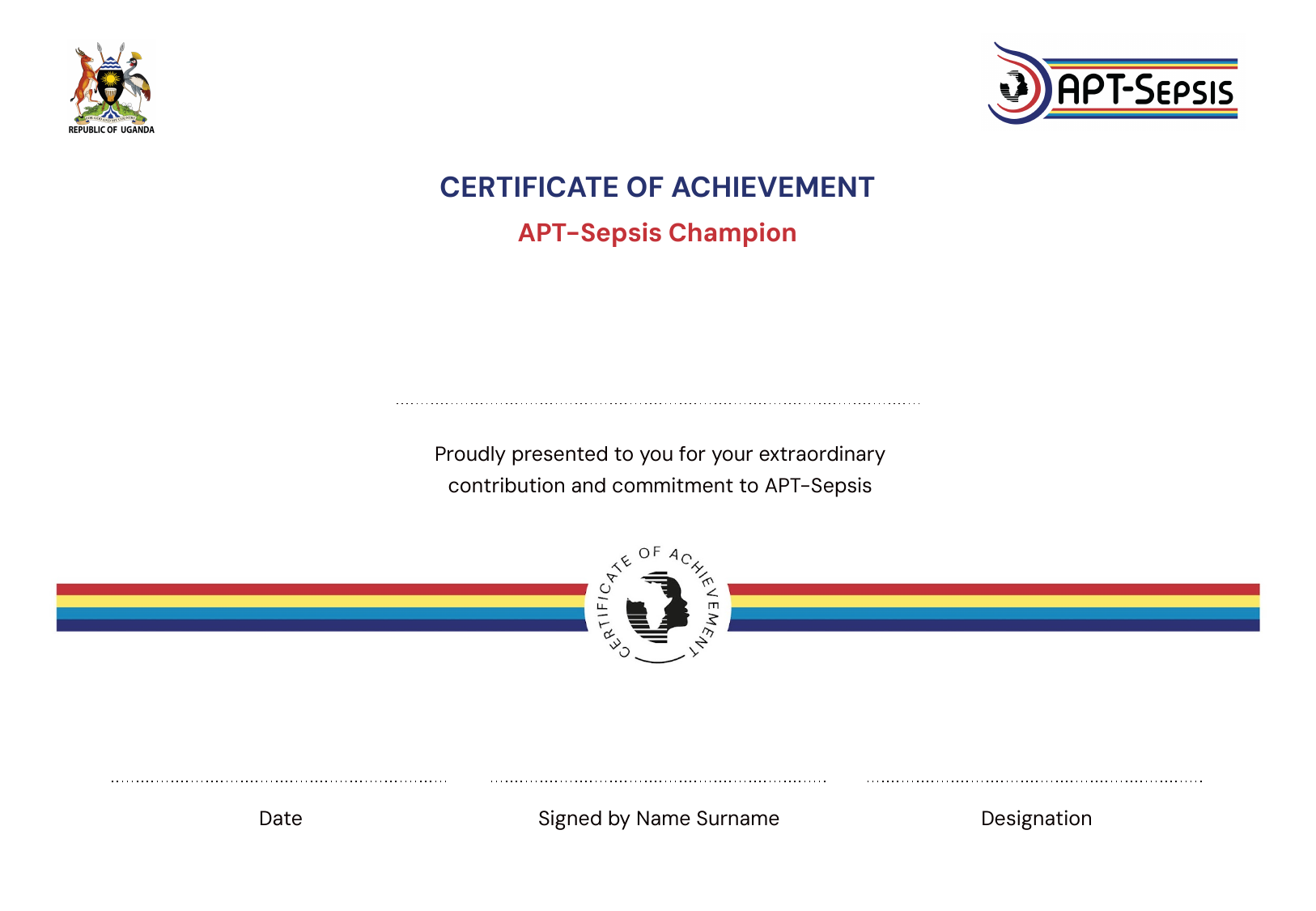

CERTIFICATE OF ACHIEVEMENT
# APT-Sepsis Champion
Proudly presented to you for your extraordinary contribution and commitment to APT-Sepsis

Date
Signed by Name Surname
Designation